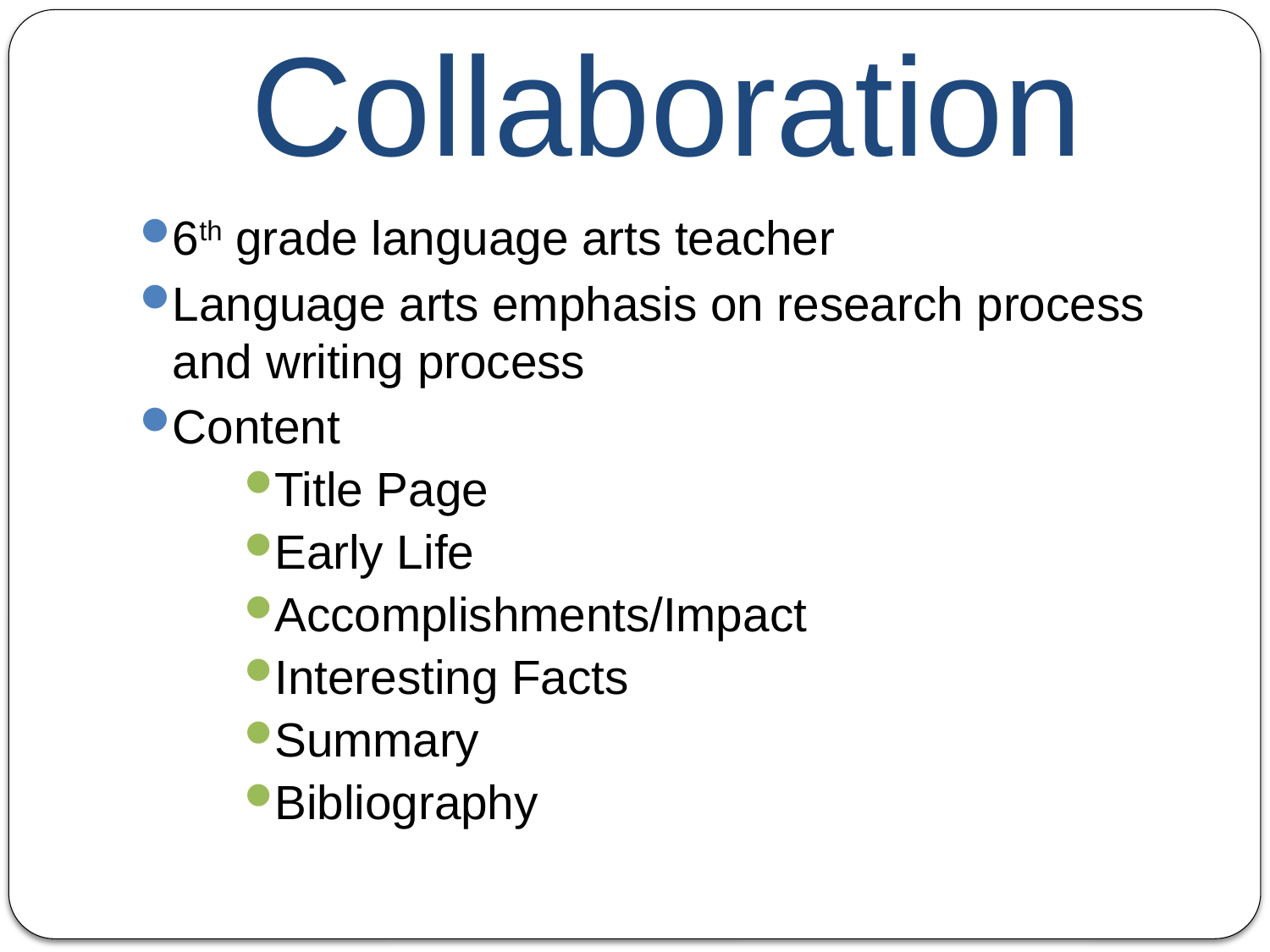

# Collaboration
6th grade language arts teacher
Language arts emphasis on research process and writing process
Content
Title Page
Early Life
Accomplishments/Impact
Interesting Facts
Summary
Bibliography